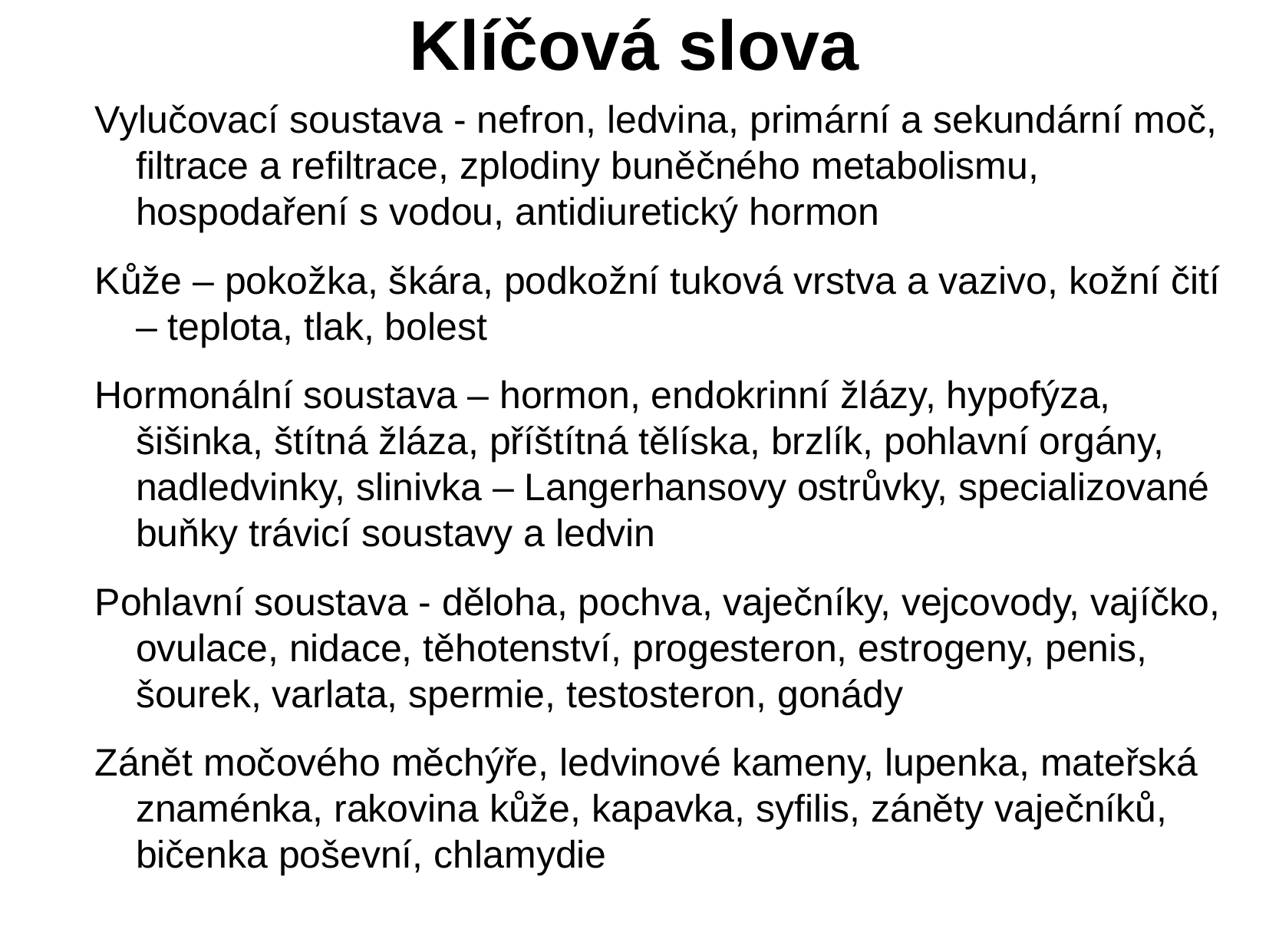

# Klíčová slova
Vylučovací soustava - nefron, ledvina, primární a sekundární moč, filtrace a refiltrace, zplodiny buněčného metabolismu, hospodaření s vodou, antidiuretický hormon
Kůže – pokožka, škára, podkožní tuková vrstva a vazivo, kožní čití – teplota, tlak, bolest
Hormonální soustava – hormon, endokrinní žlázy, hypofýza, šišinka, štítná žláza, příštítná tělíska, brzlík, pohlavní orgány, nadledvinky, slinivka – Langerhansovy ostrůvky, specializované buňky trávicí soustavy a ledvin
Pohlavní soustava - děloha, pochva, vaječníky, vejcovody, vajíčko, ovulace, nidace, těhotenství, progesteron, estrogeny, penis, šourek, varlata, spermie, testosteron, gonády
Zánět močového měchýře, ledvinové kameny, lupenka, mateřská znaménka, rakovina kůže, kapavka, syfilis, záněty vaječníků, bičenka poševní, chlamydie